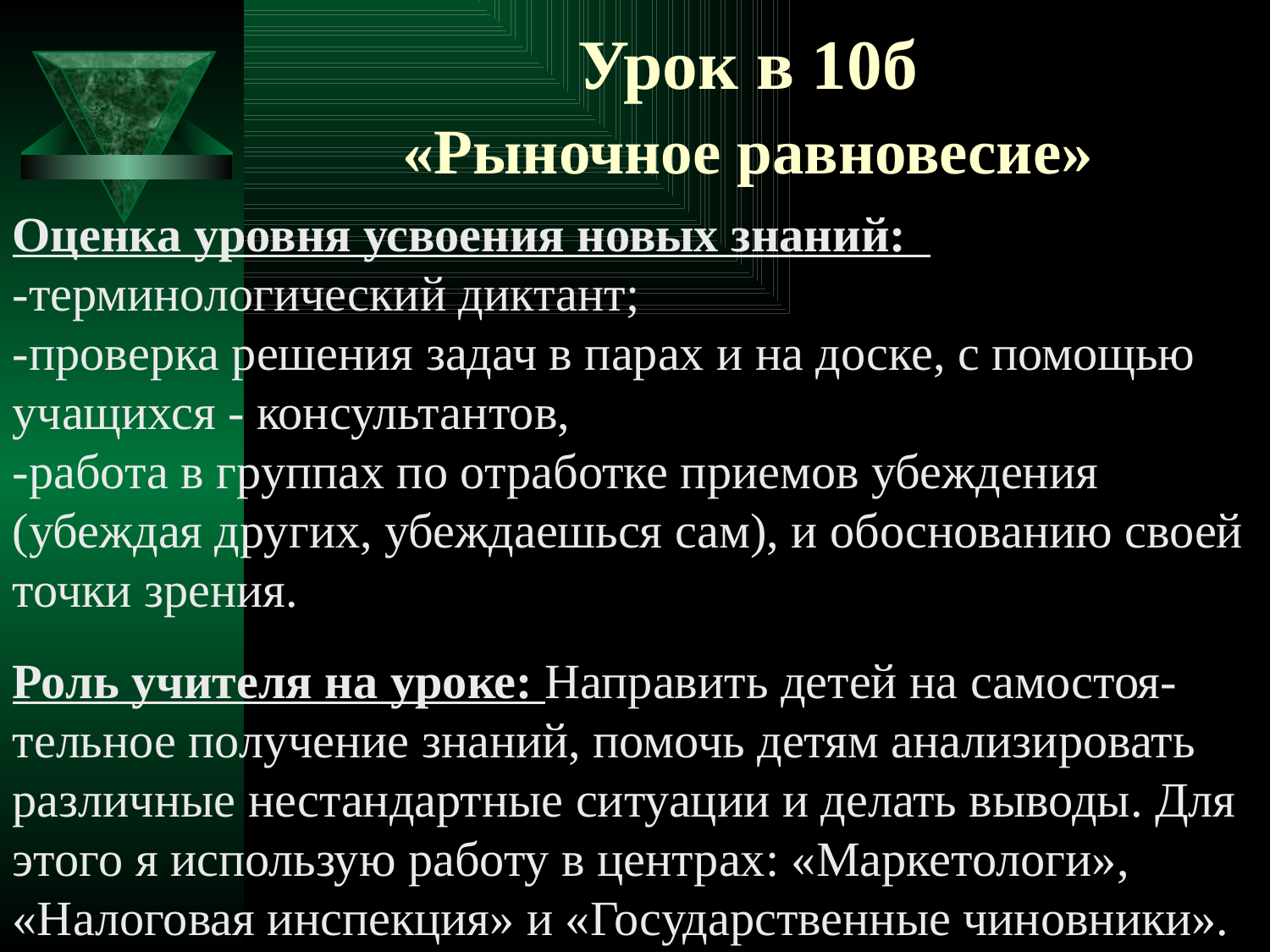

# Урок в 10б «Рыночное равновесие»
Оценка уровня усвоения новых знаний:
-терминологический диктант;
-проверка решения задач в парах и на доске, с помощью учащихся - консультантов,
-работа в группах по отработке приемов убеждения (убеждая других, убеждаешься сам), и обоснованию своей точки зрения.
Роль учителя на уроке: Направить детей на самостоя-тельное получение знаний, помочь детям анализировать различные нестандартные ситуации и делать выводы. Для этого я использую работу в центрах: «Маркетологи», «Налоговая инспекция» и «Государственные чиновники».